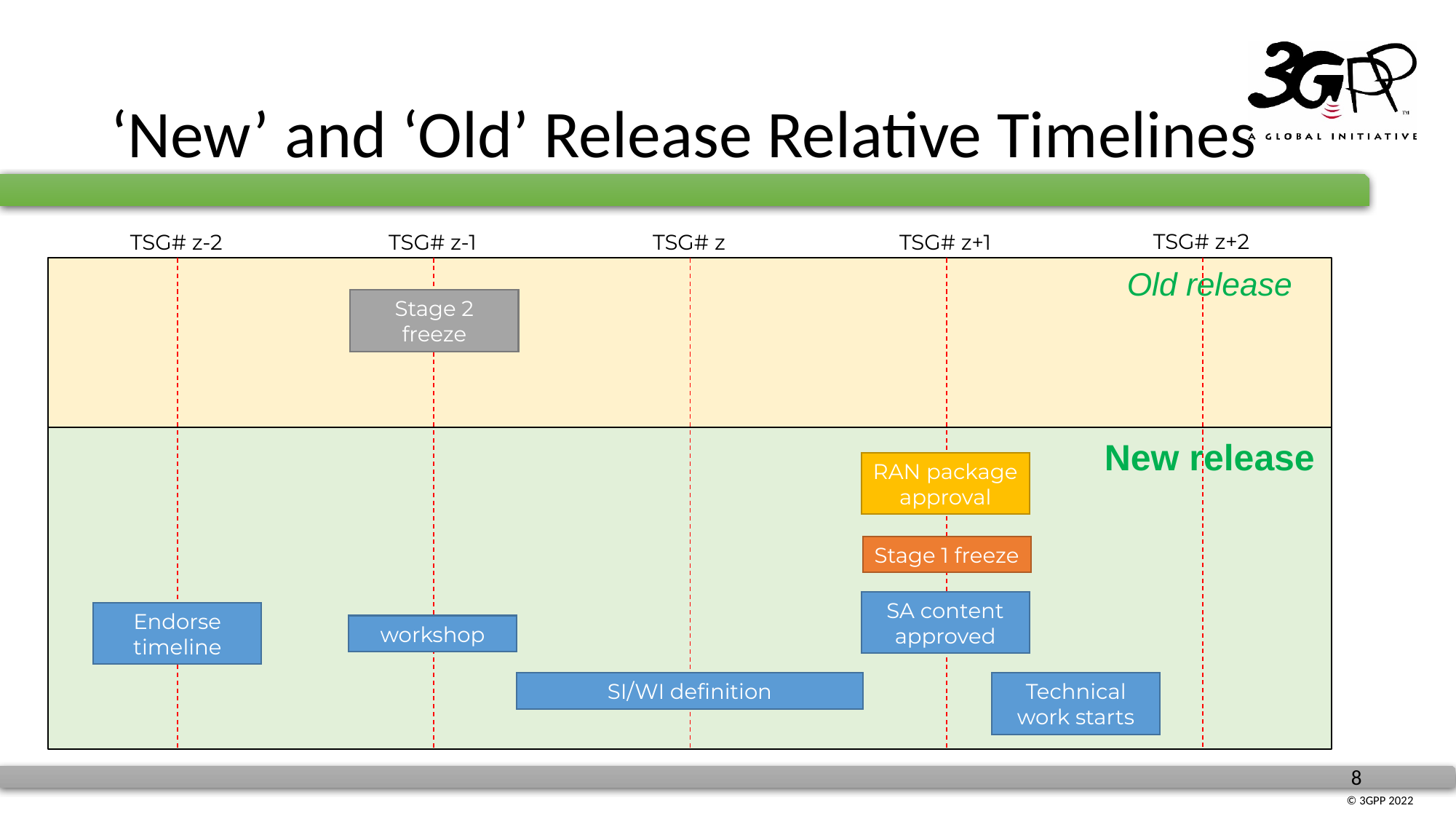

# ‘New’ and ‘Old’ Release Relative Timelines
TSG# z+2
TSG# z-1
TSG# z
TSG# z+1
TSG# z-2

Old release
Stage 2 freeze

New release
RAN package approval
Stage 1 freeze
SA content approved
Endorse timeline
workshop
SI/WI definition
Technical work starts